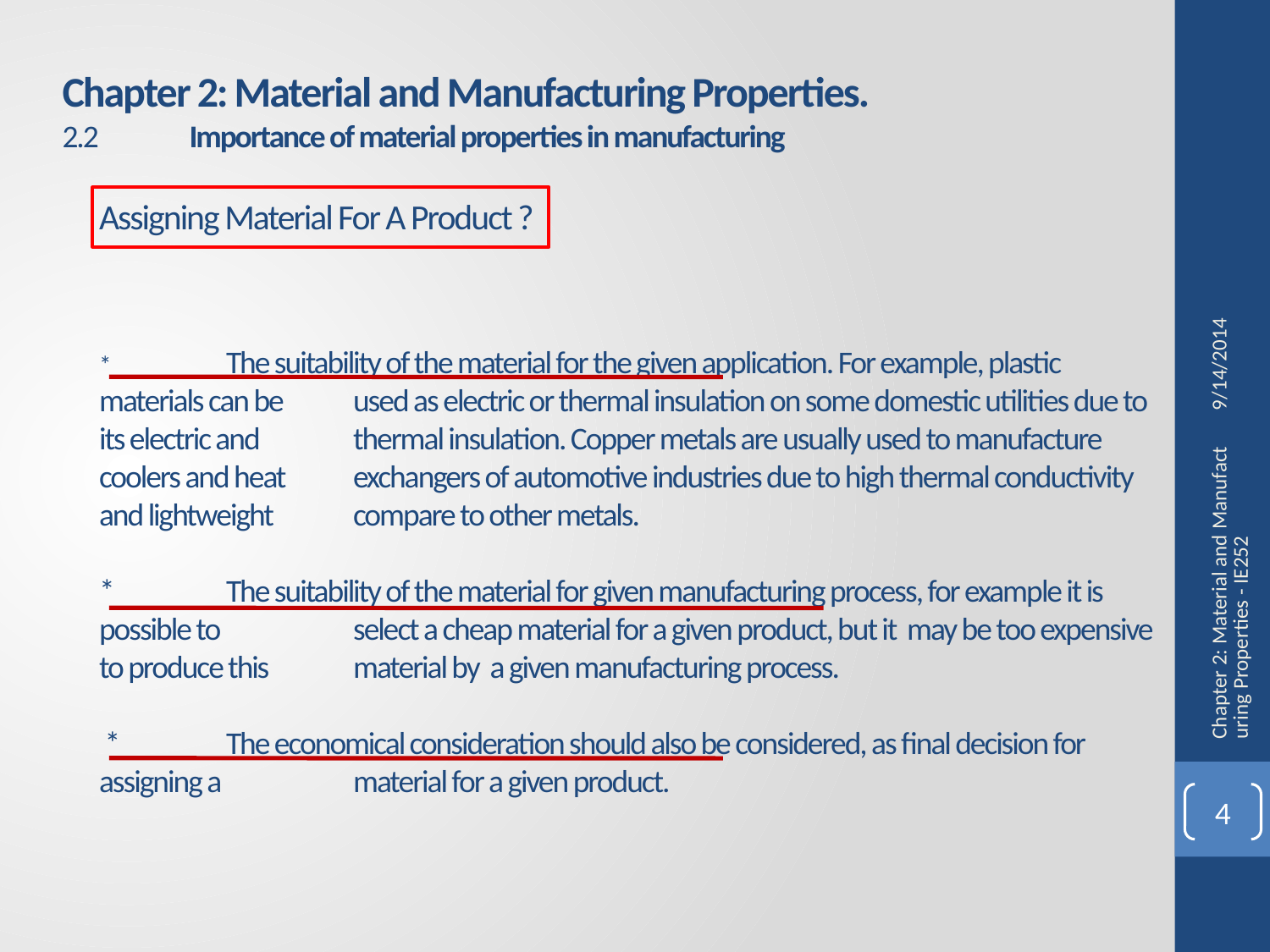

Chapter 2: Material and Manufacturing Properties.
2.2	Importance of material properties in manufacturing

9/14/2014
Assigning Material For A Product ?
*	The suitability of the material for the given application. For example, plastic materials can be 	used as electric or thermal insulation on some domestic utilities due to its electric and 	thermal insulation. Copper metals are usually used to manufacture coolers and heat 	exchangers of automotive industries due to high thermal conductivity and lightweight 	compare to other metals.
*	The suitability of the material for given manufacturing process, for example it is possible to 	select a cheap material for a given product, but it  may be too expensive to produce this 	material by  a given manufacturing process.
 *	The economical consideration should also be considered, as final decision for assigning a  	material for a given product.
Chapter 2: Material and Manufacturing Properties - IE252
4